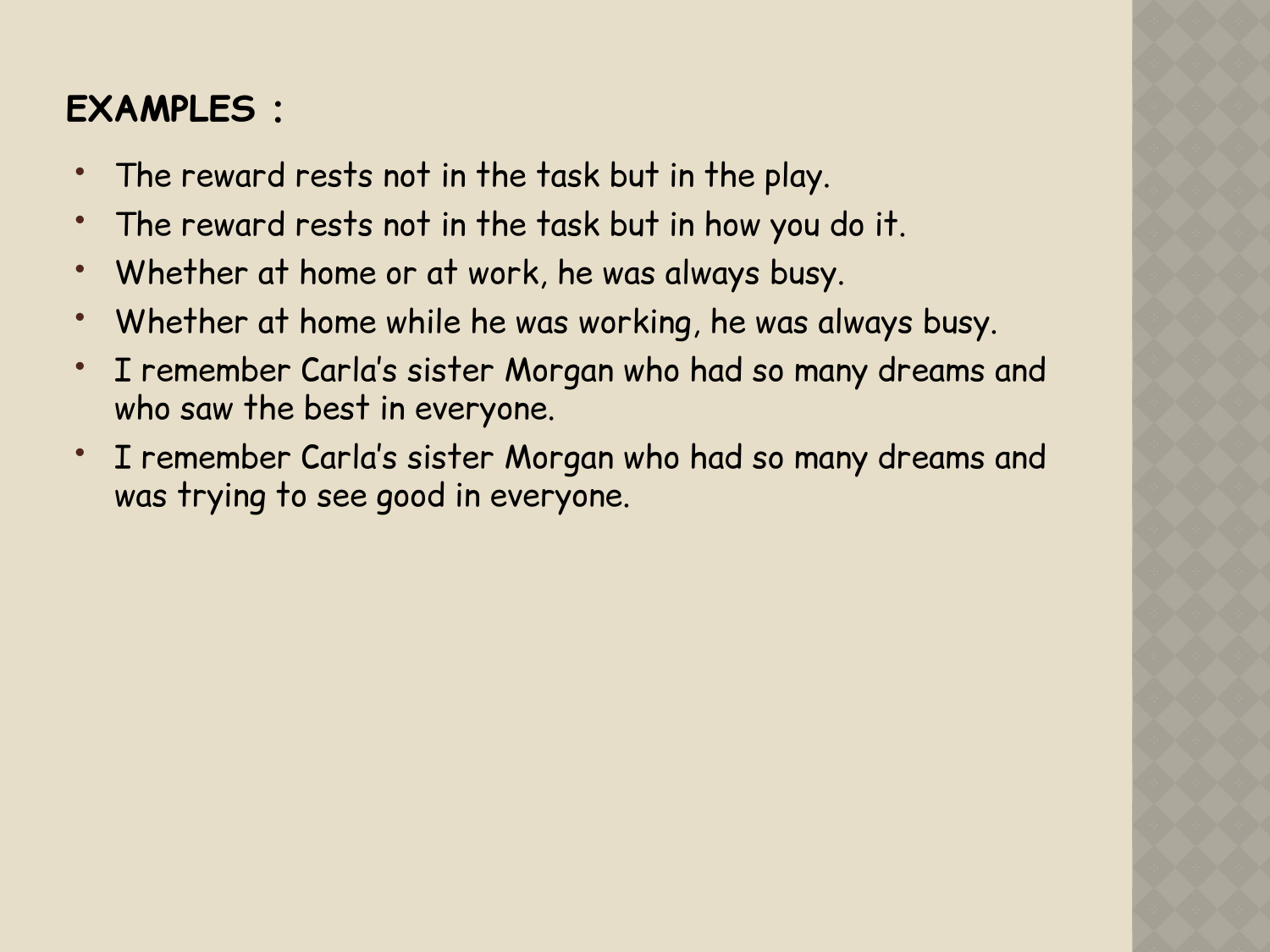

# EXAMPLES :
The reward rests not in the task but in the play.
The reward rests not in the task but in how you do it.
Whether at home or at work, he was always busy.
Whether at home while he was working, he was always busy.
I remember Carla’s sister Morgan who had so many dreams and who saw the best in everyone.
I remember Carla’s sister Morgan who had so many dreams and was trying to see good in everyone.